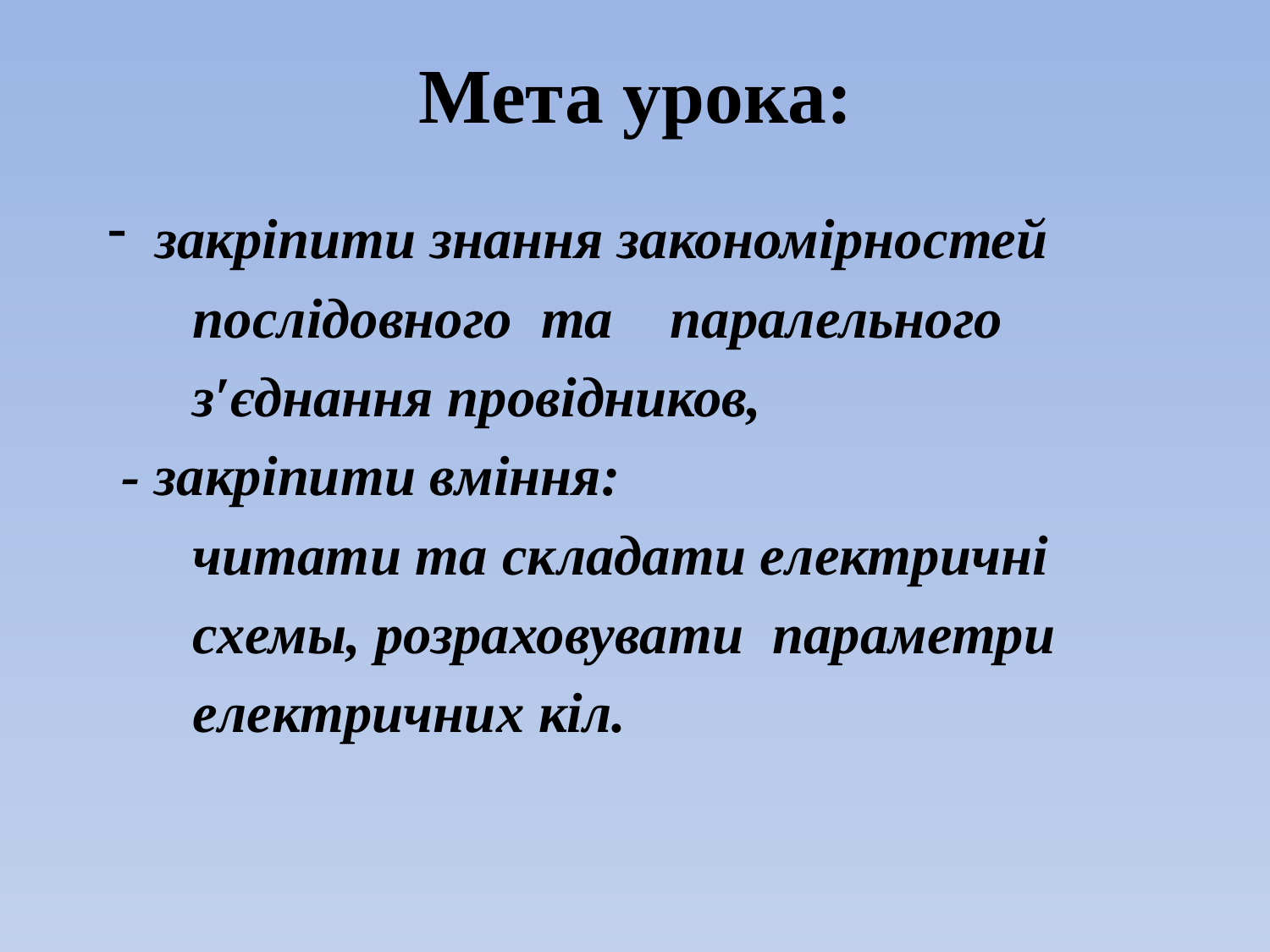

# Мета урока:
закріпити знання закономірностей
      послідовного  та    паралельного
      з′єднання провідников,
 - закріпити вміння:
      читати та складати електричні
      схемы, розраховувати  параметри
      електричних кіл.